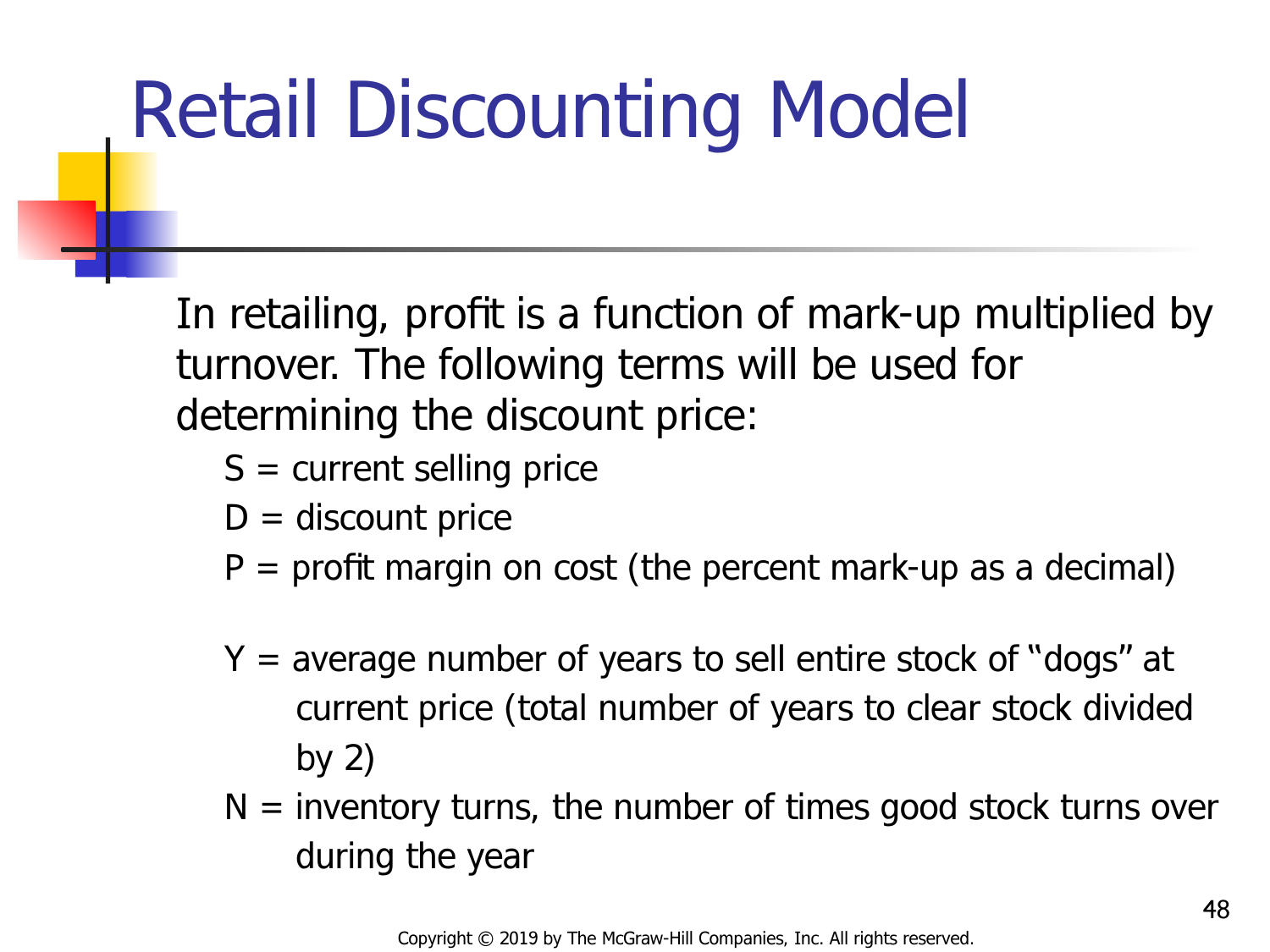

# Retail Discounting Model
In retailing, profit is a function of mark-up multiplied by turnover. The following terms will be used for determining the discount price:
S = current selling price
D = discount price
P = profit margin on cost (the percent mark-up as a decimal)
Y = average number of years to sell entire stock of “dogs” at
current price (total number of years to clear stock divided
by 2)
N = inventory turns, the number of times good stock turns over
during the year
48
Copyright © 2019 by The McGraw-Hill Companies, Inc. All rights reserved.